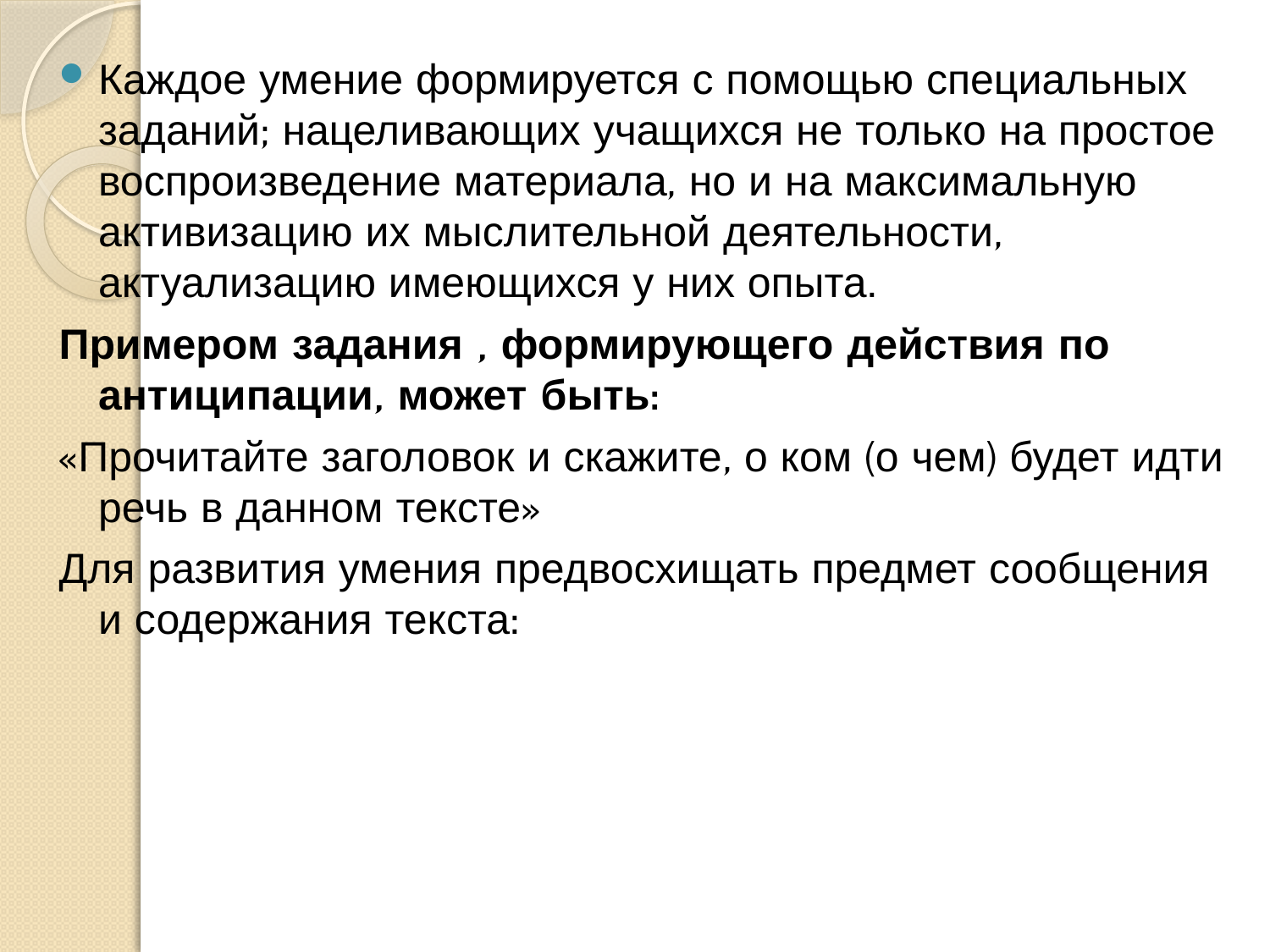

Каждое умение формируется с помощью специальных заданий; нацеливающих учащихся не только на простое воспроизведение материала, но и на максимальную активизацию их мыслительной деятельности, актуализацию имеющихся у них опыта.
Примером задания , формирующего действия по антиципации, может быть:
«Прочитайте заголовок и скажите, о ком (о чем) будет идти речь в данном тексте»
Для развития умения предвосхищать предмет сообщения и содержания текста: